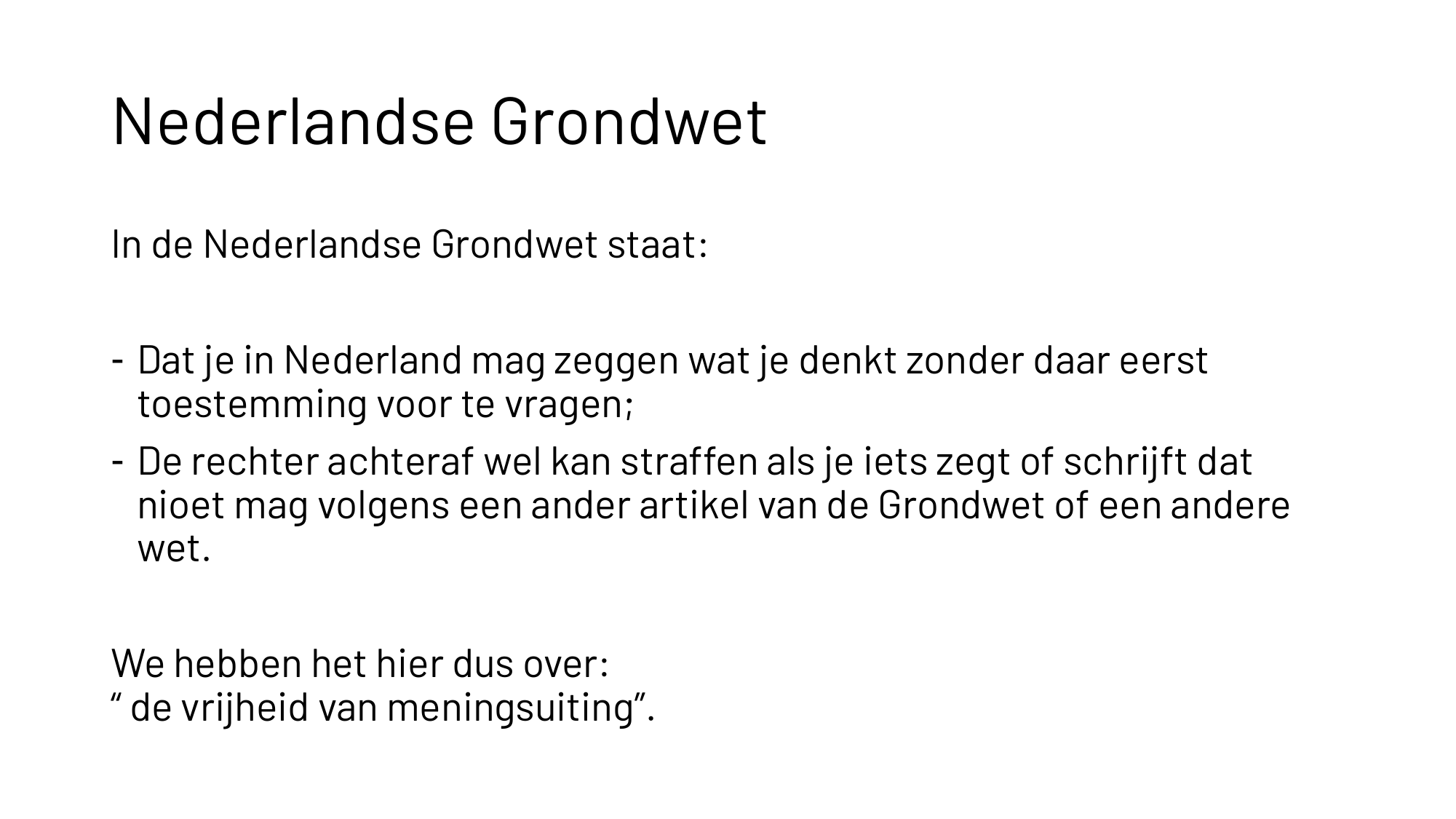

# Nederlandse Grondwet
In de Nederlandse Grondwet staat:

Dat je in Nederland mag zeggen wat je denkt zonder daar eerst toestemming voor te vragen;
De rechter achteraf wel kan straffen als je iets zegt of schrijft dat nioet mag volgens een ander artikel van de Grondwet of een andere wet.

We hebben het hier dus over:
“ de vrijheid van meningsuiting”.